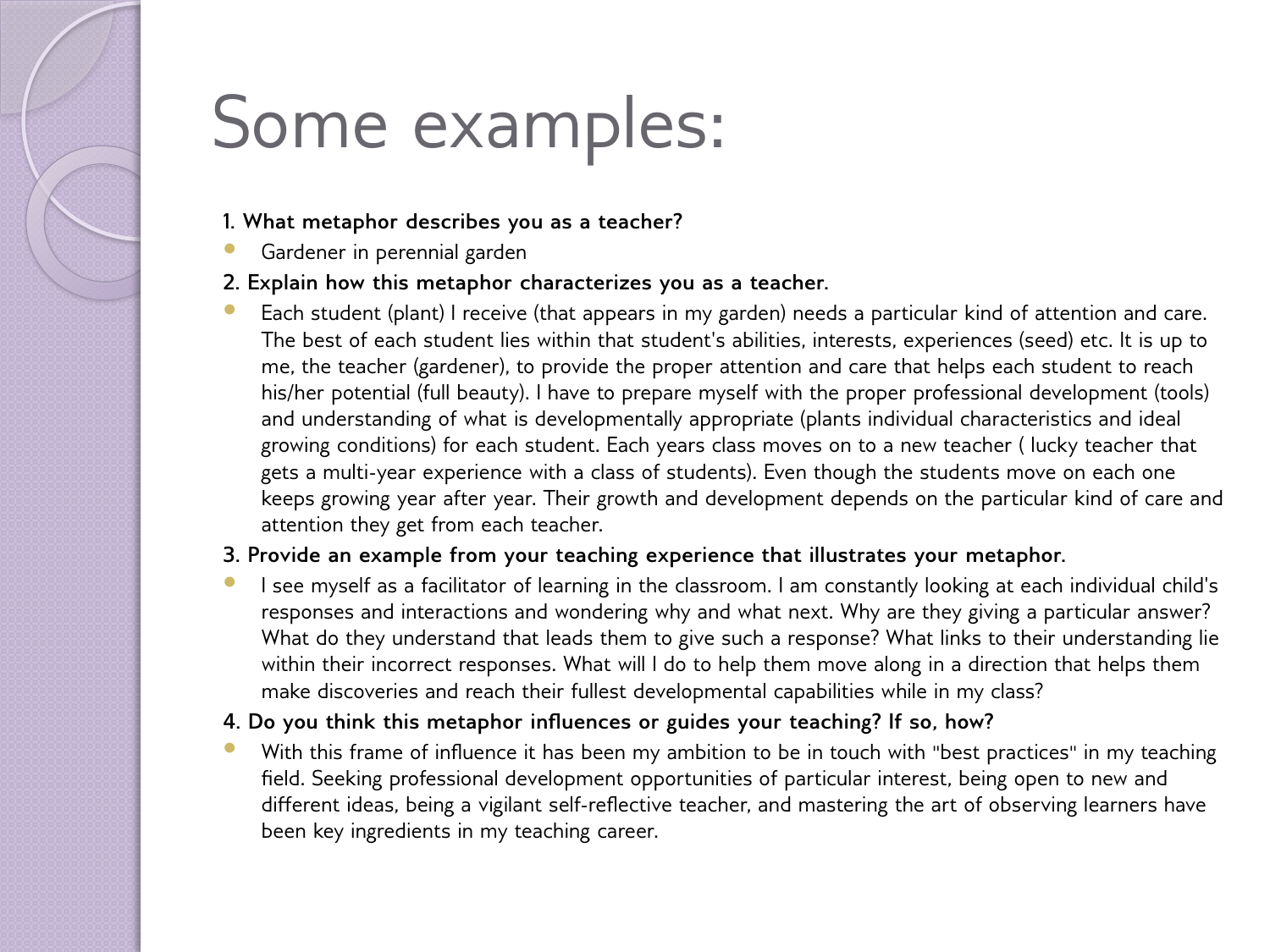

# Some examples:
1. What metaphor describes you as a teacher?
Gardener in perennial garden
2. Explain how this metaphor characterizes you as a teacher.
Each student (plant) I receive (that appears in my garden) needs a particular kind of attention and care. The best of each student lies within that student's abilities, interests, experiences (seed) etc. It is up to me, the teacher (gardener), to provide the proper attention and care that helps each student to reach his/her potential (full beauty). I have to prepare myself with the proper professional development (tools) and understanding of what is developmentally appropriate (plants individual characteristics and ideal growing conditions) for each student. Each years class moves on to a new teacher ( lucky teacher that gets a multi-year experience with a class of students). Even though the students move on each one keeps growing year after year. Their growth and development depends on the particular kind of care and attention they get from each teacher.
3. Provide an example from your teaching experience that illustrates your metaphor.
I see myself as a facilitator of learning in the classroom. I am constantly looking at each individual child's responses and interactions and wondering why and what next. Why are they giving a particular answer? What do they understand that leads them to give such a response? What links to their understanding lie within their incorrect responses. What will I do to help them move along in a direction that helps them make discoveries and reach their fullest developmental capabilities while in my class?
4. Do you think this metaphor influences or guides your teaching? If so, how?
With this frame of influence it has been my ambition to be in touch with "best practices" in my teaching field. Seeking professional development opportunities of particular interest, being open to new and different ideas, being a vigilant self-reflective teacher, and mastering the art of observing learners have been key ingredients in my teaching career.